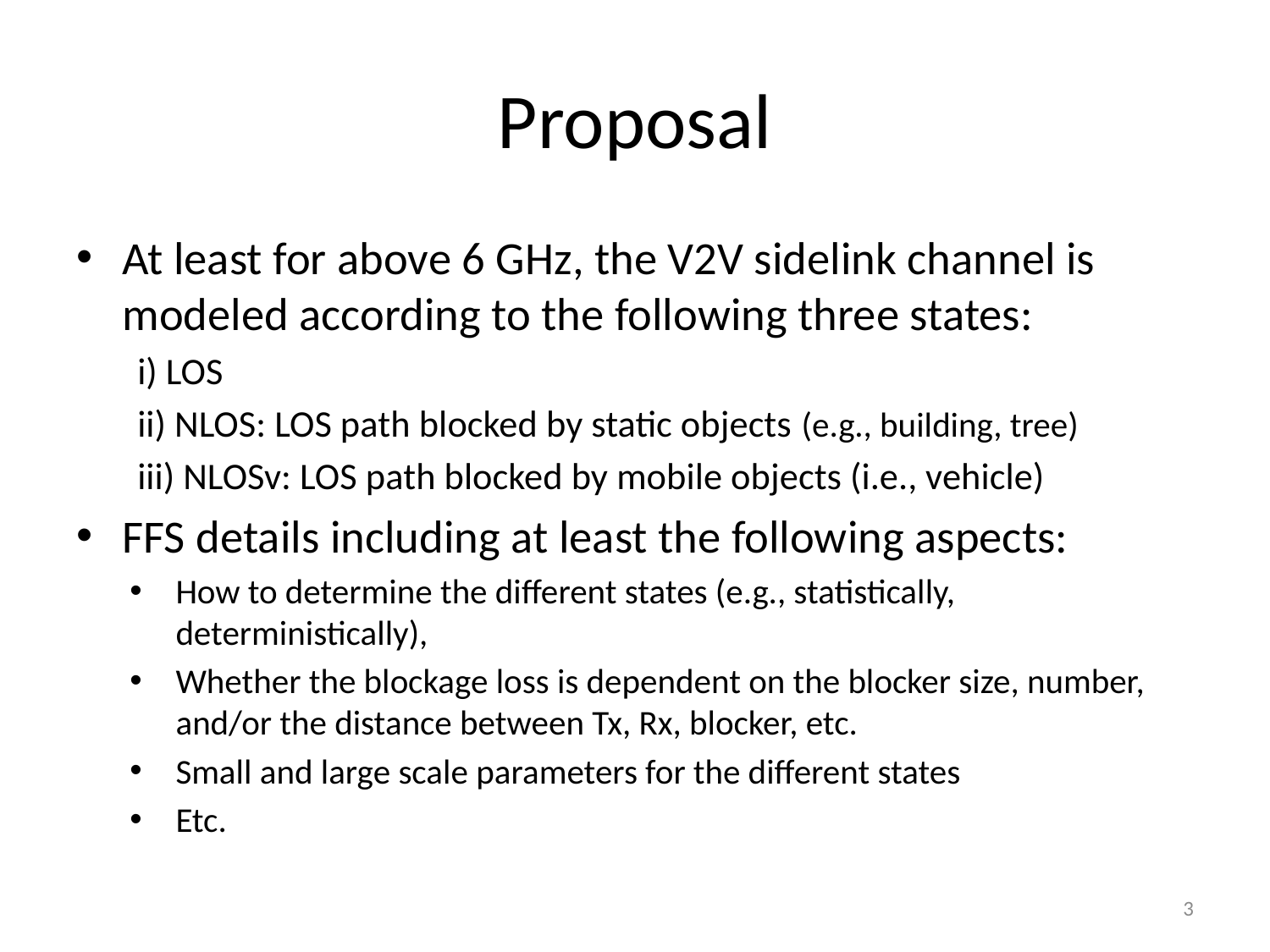

# Proposal
At least for above 6 GHz, the V2V sidelink channel is modeled according to the following three states:
i) LOS
ii) NLOS: LOS path blocked by static objects (e.g., building, tree)
iii) NLOSv: LOS path blocked by mobile objects (i.e., vehicle)
FFS details including at least the following aspects:
How to determine the different states (e.g., statistically, deterministically),
Whether the blockage loss is dependent on the blocker size, number, and/or the distance between Tx, Rx, blocker, etc.
Small and large scale parameters for the different states
Etc.
3